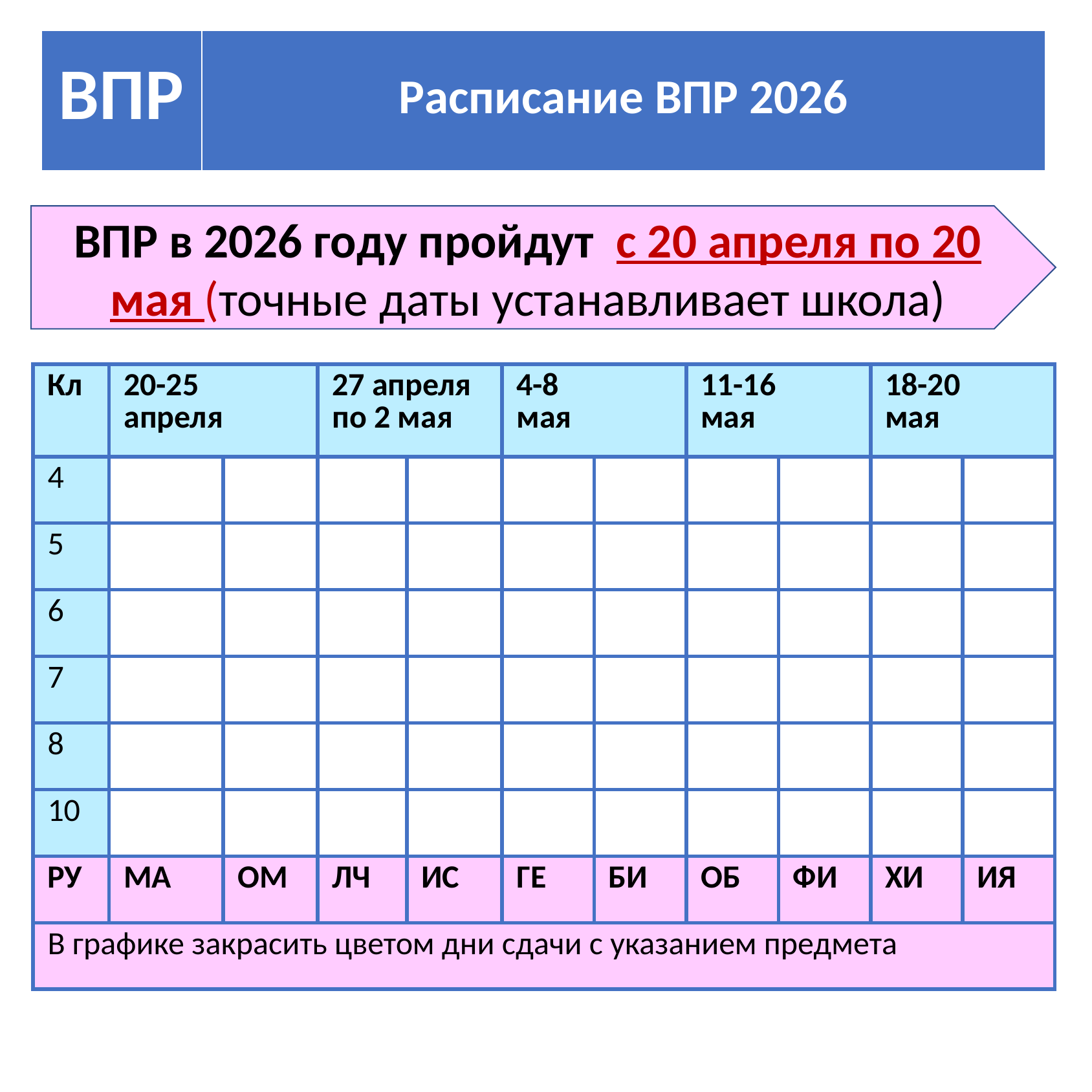

#
| ВПР | Расписание ВПР 2026 |
| --- | --- |
ВПР в 2026 году пройдут  с 20 апреля по 20 мая (точные даты устанавливает школа)
| Кл | 20-25 апреля |  | 27 апреля по 2 мая |  | 4-8 мая |  | 11-16 мая |  | 18-20 мая |  |
| --- | --- | --- | --- | --- | --- | --- | --- | --- | --- | --- |
| 4 |  |  |  |  |  |  |  |  |  |  |
| 5 |  |  |  |  |  |  |  |  |  |  |
| 6 |  |  |  |  |  |  |  |  |  |  |
| 7 |  |  |  |  |  |  |  |  |  |  |
| 8 |  |  |  |  |  |  |  |  |  |  |
| 10 |  |  |  |  |  |  |  |  |  |  |
| РУ | МА | ОМ | ЛЧ | ИС | ГЕ | БИ | ОБ | ФИ | ХИ | ИЯ |
| В графике закрасить цветом дни сдачи с указанием предмета |  |  |  |  |  |  |  |  |  |  |